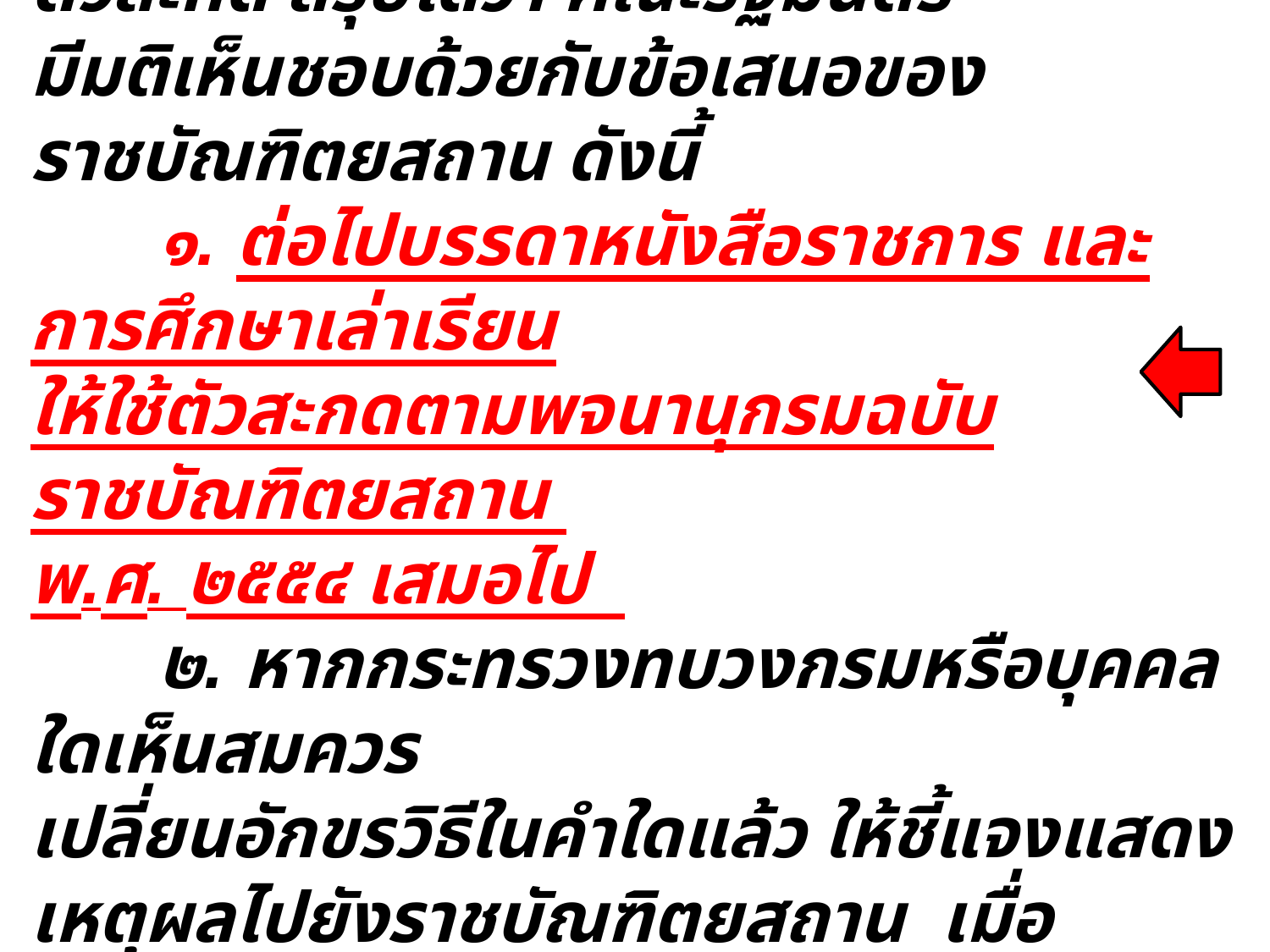

# ประกาศสำนักนายกรัฐมนตรี  ลงวันที่ ๒๗ พฤษภาคม ๒๕๕๔  เรื่อง ระเบียบการใช้ตัวสะกด สรุปได้ว่า คณะรัฐมนตรี มีมติเห็นชอบด้วยกับข้อเสนอของราชบัณฑิตยสถาน ดังนี้ ๑. ต่อไปบรรดาหนังสือราชการ และการศึกษาเล่าเรียน ให้ใช้ตัวสะกดตามพจนานุกรมฉบับราชบัณฑิตยสถาน พ.ศ. ๒๕๕๔ เสมอไป ๒. หากกระทรวงทบวงกรมหรือบุคคลใดเห็นสมควร เปลี่ยนอักขรวิธีในคำใดแล้ว ให้ชี้แจงแสดงเหตุผลไปยังราชบัณฑิตยสถาน  เมื่อราชบัณฑิตยสถานเห็นชอบด้วยและ แก้ไขพจนานุกรมแล้ว จึงให้ใช้ได้ และให้ประกาศทราบทั่วกัน